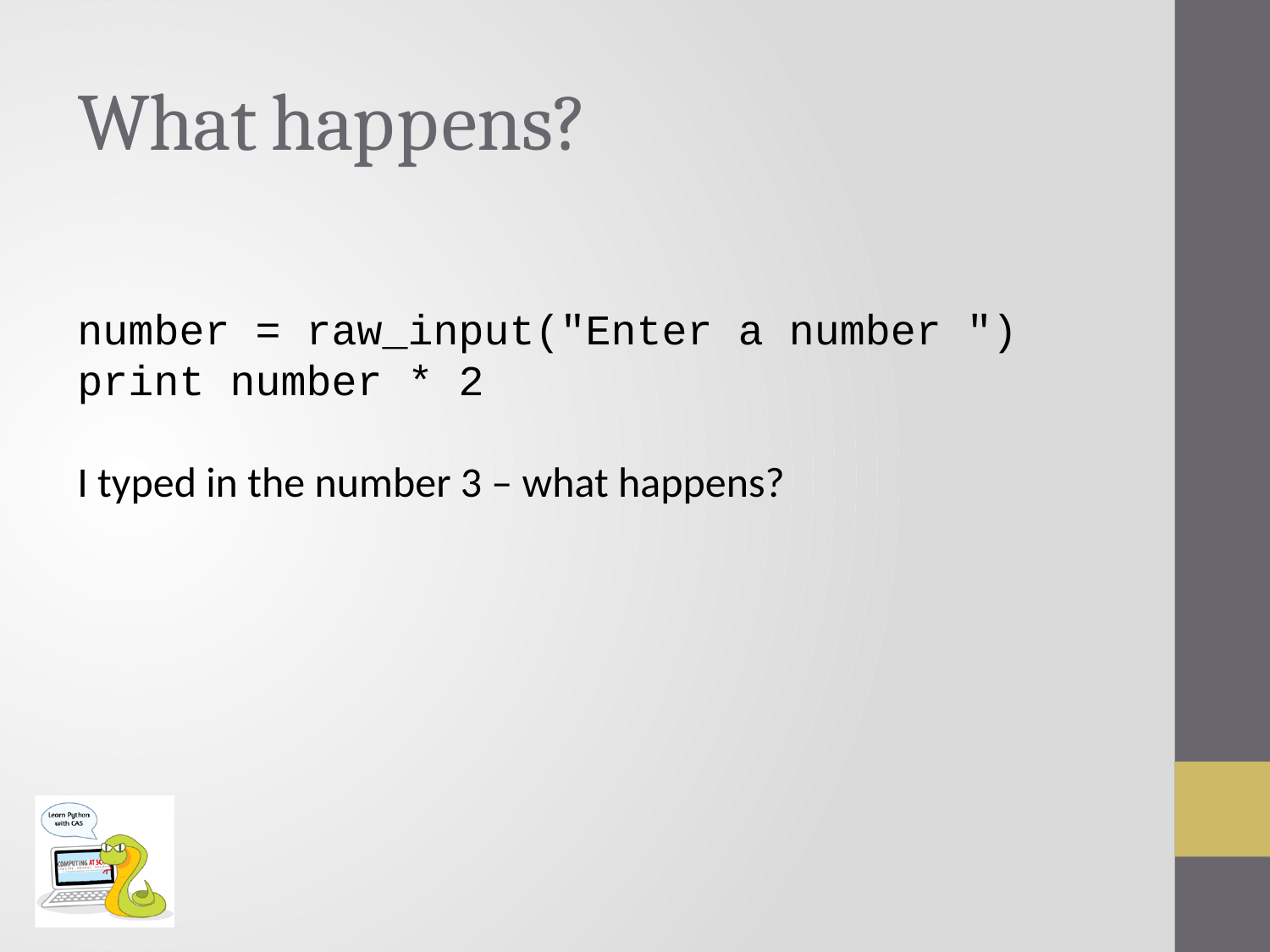

# What happens?
number = raw_input("Enter a number ")
print number * 2

I typed in the number 3 – what happens?